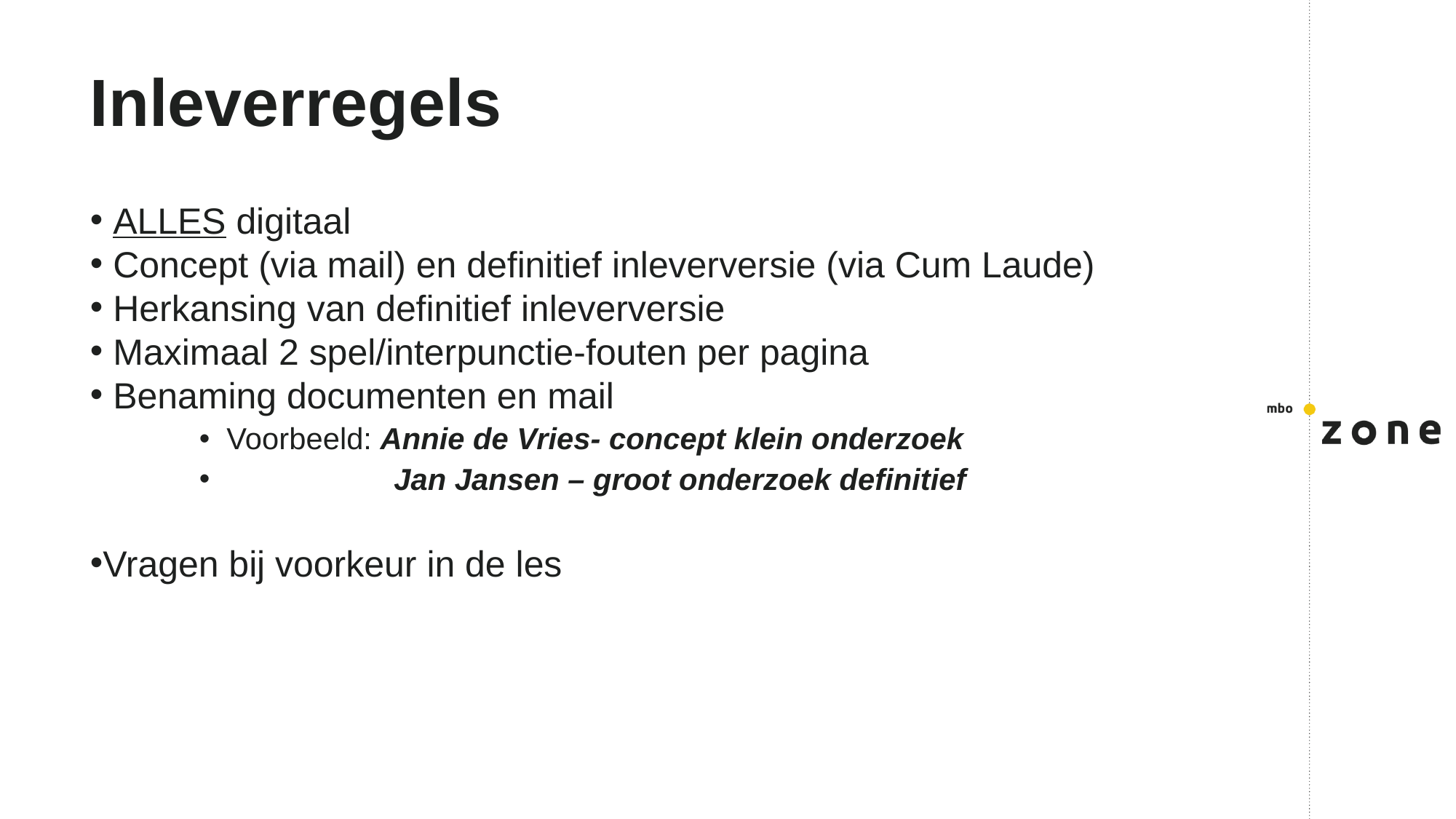

# Inleverregels
 ALLES digitaal
 Concept (via mail) en definitief inleverversie (via Cum Laude)
 Herkansing van definitief inleverversie
 Maximaal 2 spel/interpunctie-fouten per pagina
 Benaming documenten en mail
Voorbeeld: Annie de Vries- concept klein onderzoek
                    Jan Jansen – groot onderzoek definitief

Vragen bij voorkeur in de les